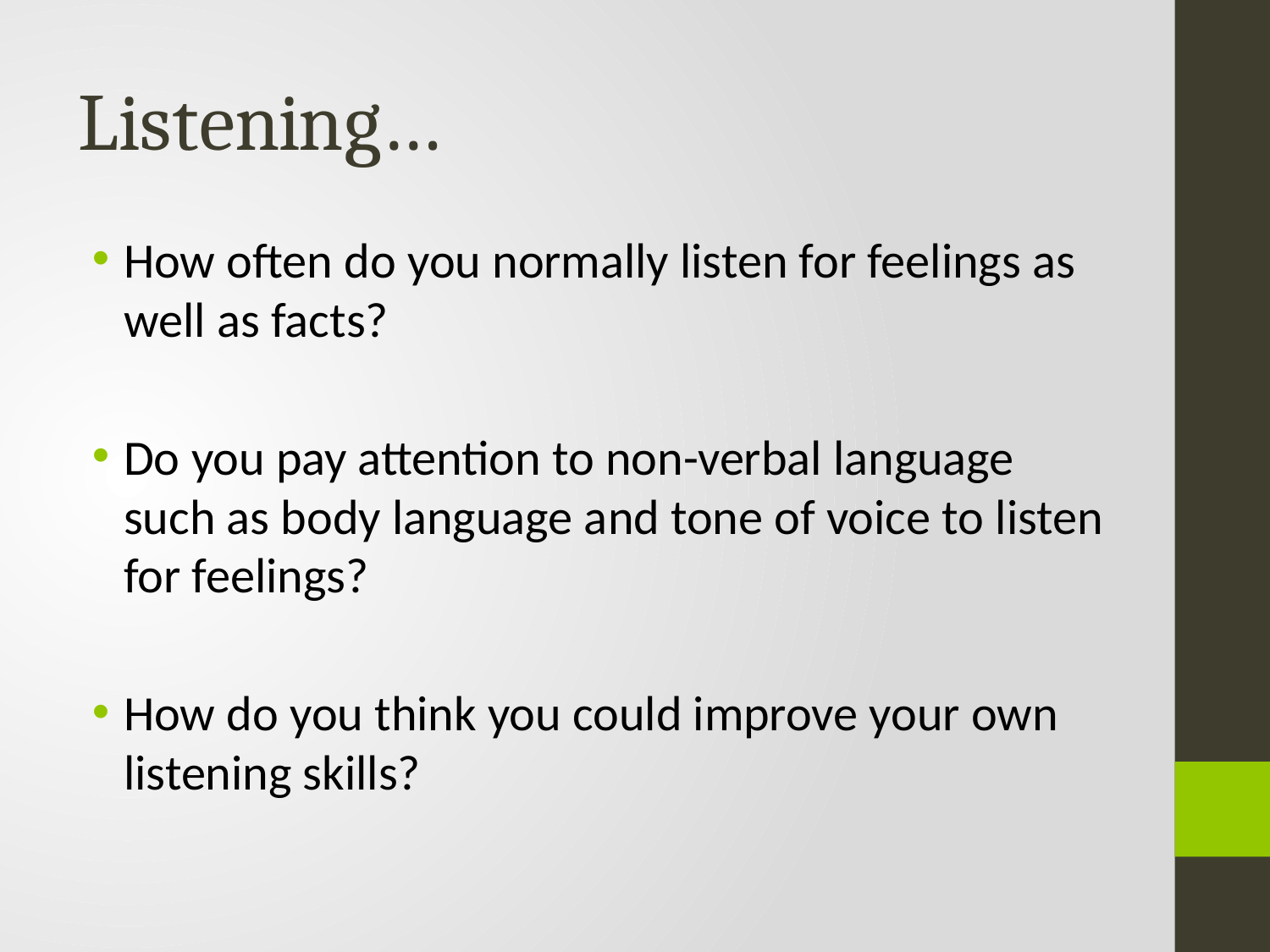

# Listening…
How often do you normally listen for feelings as well as facts?

Do you pay attention to non-verbal language such as body language and tone of voice to listen for feelings?

How do you think you could improve your own listening skills?